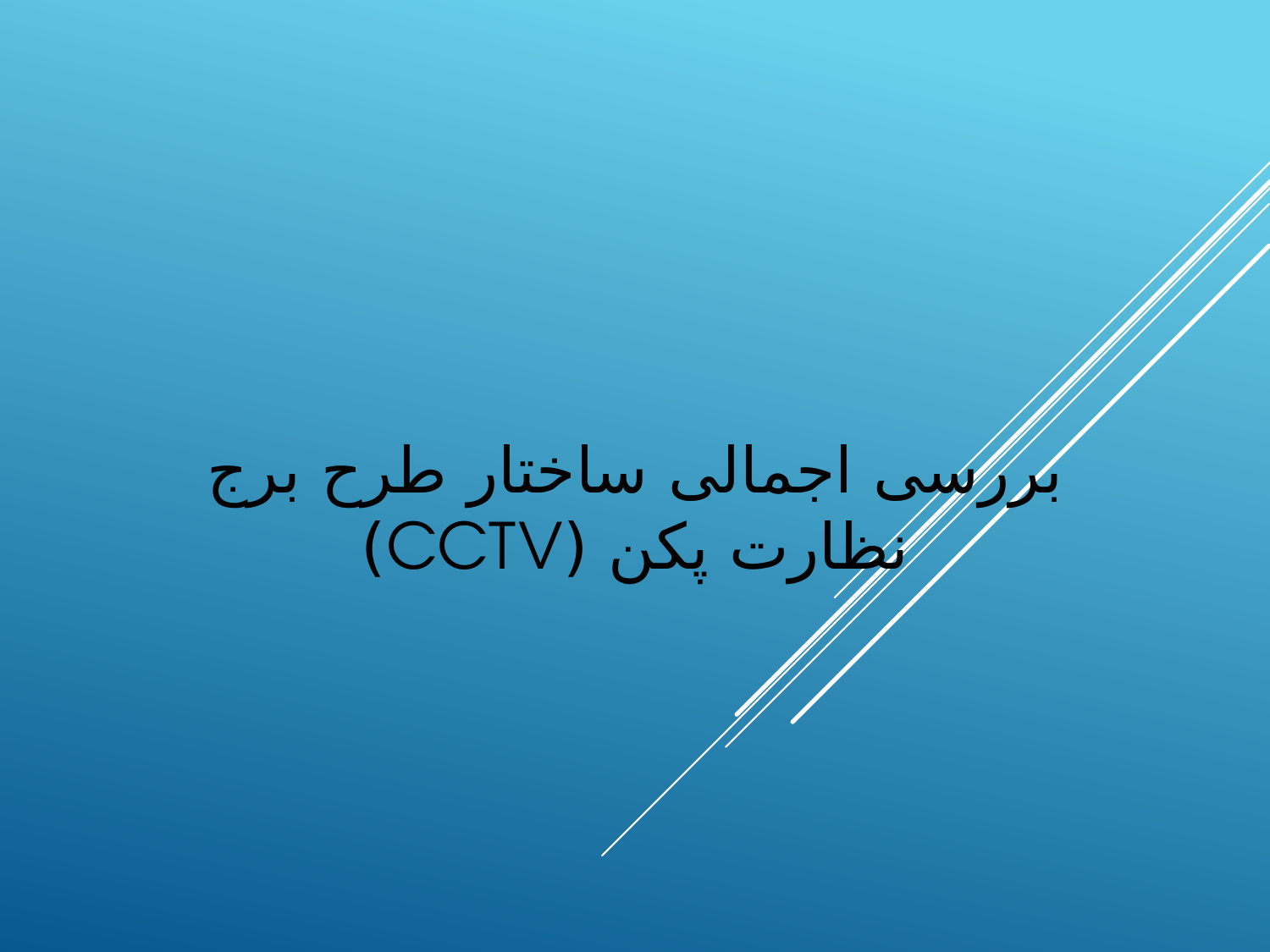

بررسی اجمالی ساختار طرح برج نظارت پکن (CCTV)